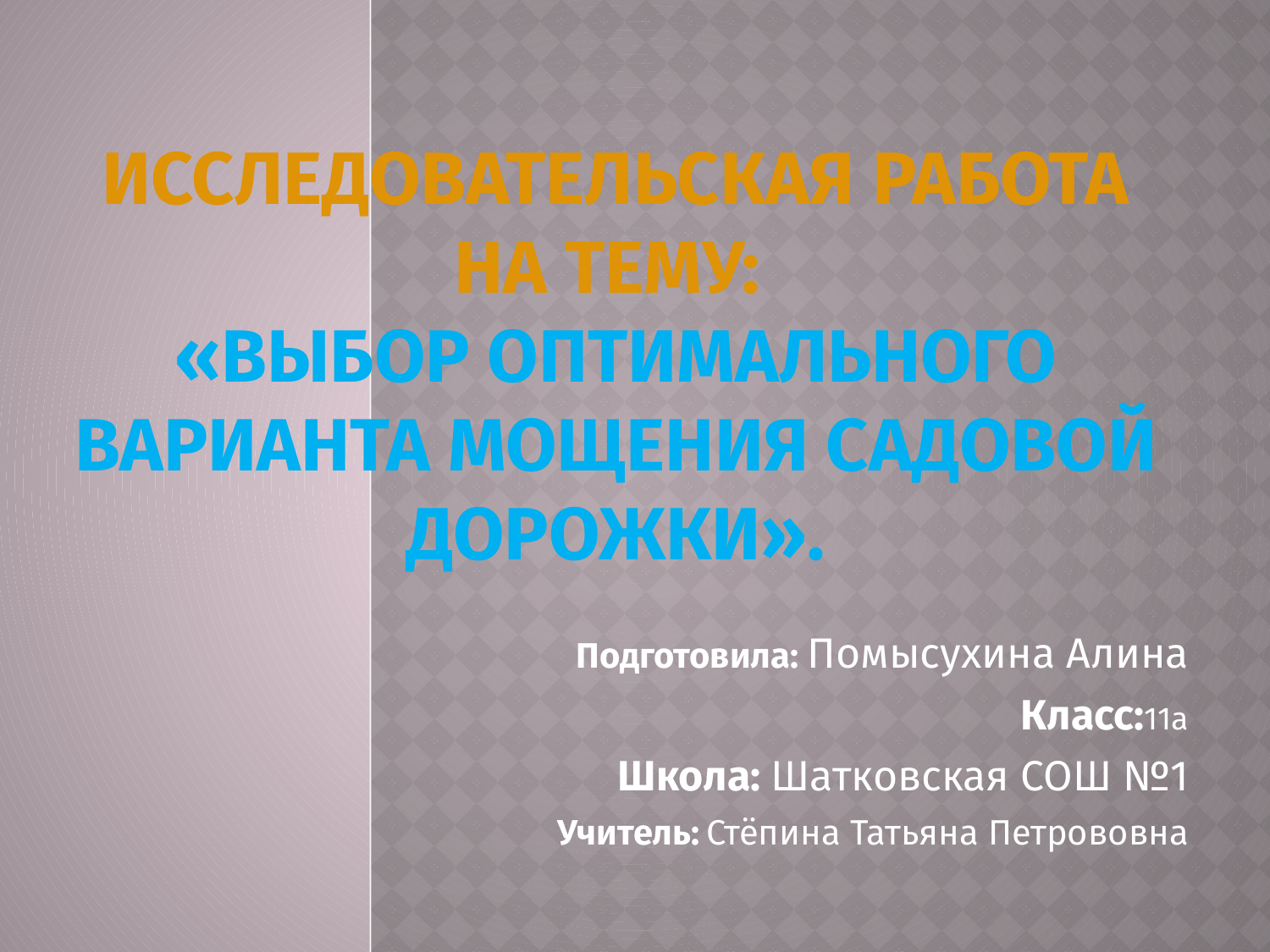

# Исследовательская работа на тему: «выбор оптимального варианта мощения садовой дорожки».
Подготовила: Помысухина Алина
Класс:11а
Школа: Шатковская СОШ №1
Учитель: Стёпина Татьяна Петрововна